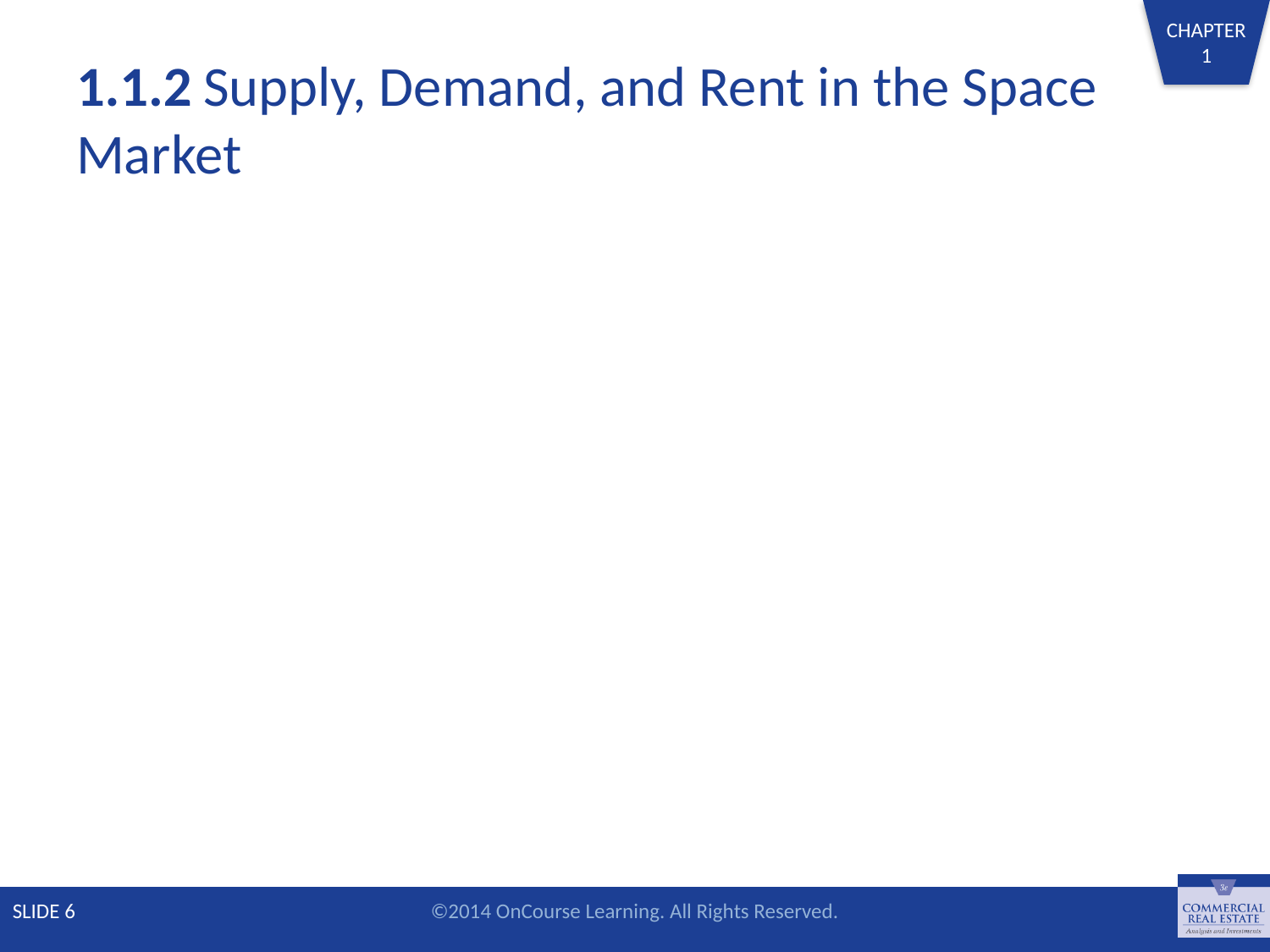

# 1.1.2	Supply, Demand, and Rent in the Space Market

SLIDE 6